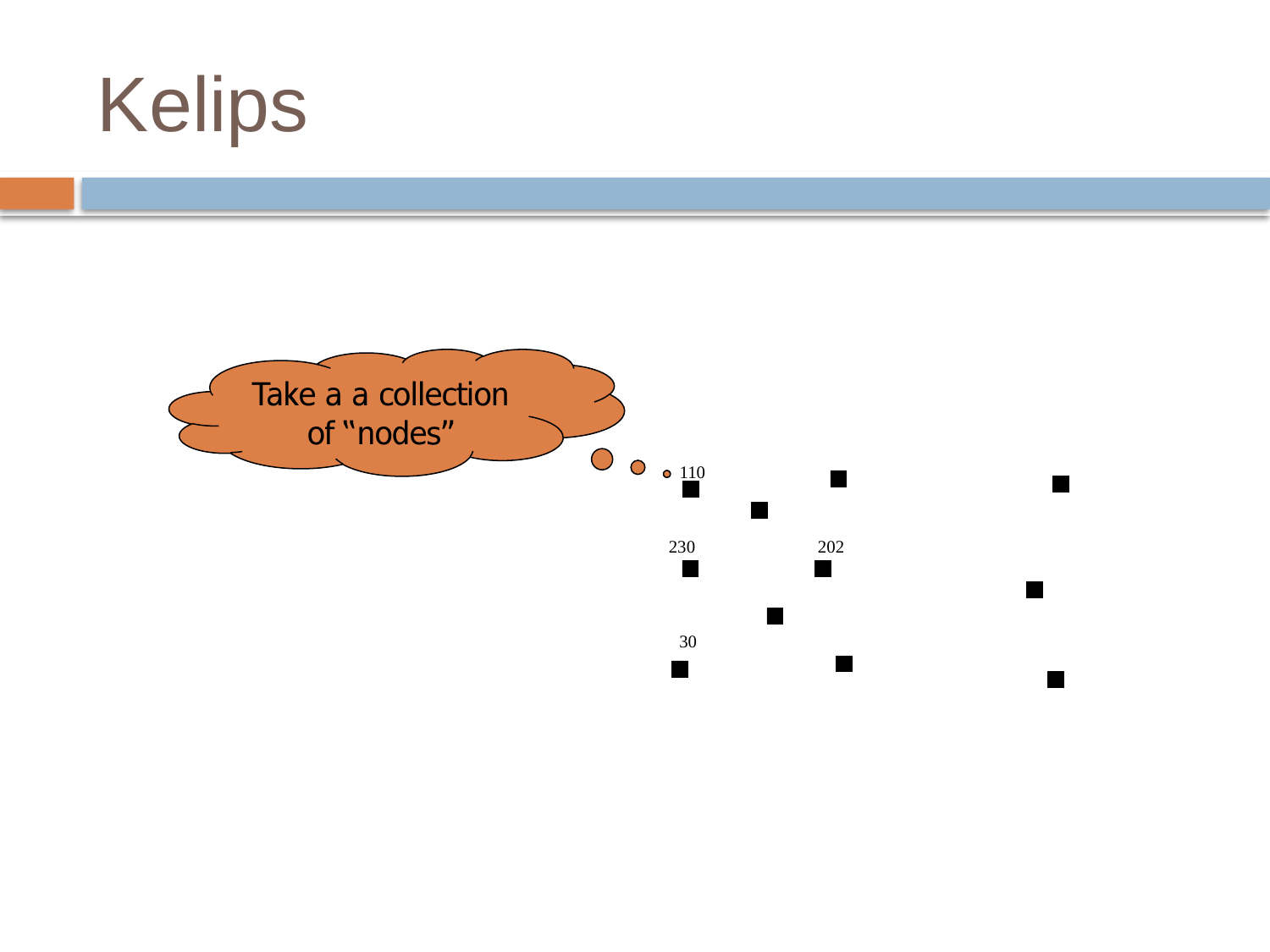

# Kelips
Take a a collection of “nodes”

110

230
202

30